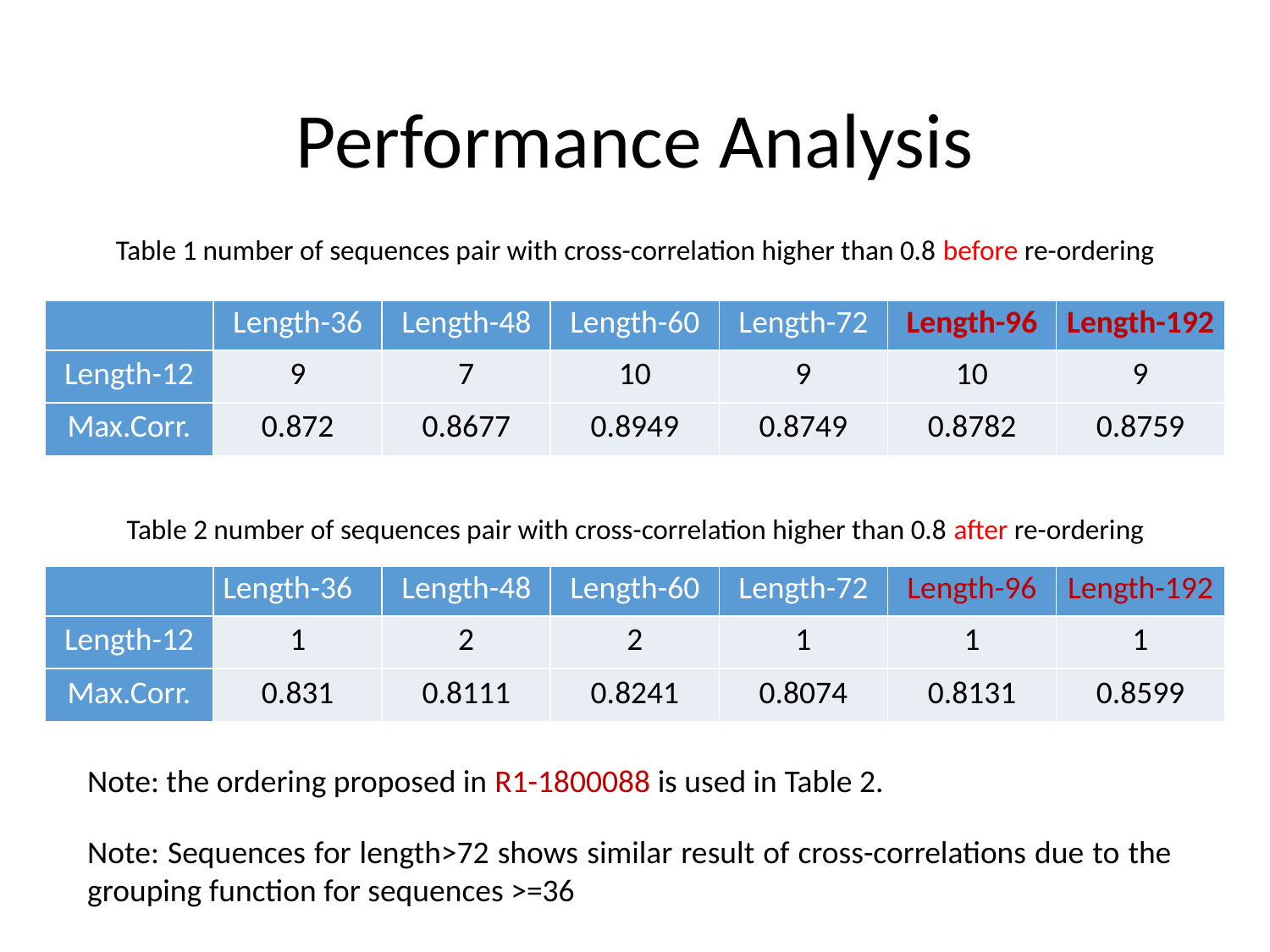

# Performance Analysis
Table 1 number of sequences pair with cross-correlation higher than 0.8 before re-ordering
|  | Length-36 | Length-48 | Length-60 | Length-72 | Length-96 | Length-192 |
| --- | --- | --- | --- | --- | --- | --- |
| Length-12 | 9 | 7 | 10 | 9 | 10 | 9 |
| Max.Corr. | 0.872 | 0.8677 | 0.8949 | 0.8749 | 0.8782 | 0.8759 |
Table 2 number of sequences pair with cross-correlation higher than 0.8 after re-ordering
|  | Length-36 | Length-48 | Length-60 | Length-72 | Length-96 | Length-192 |
| --- | --- | --- | --- | --- | --- | --- |
| Length-12 | 1 | 2 | 2 | 1 | 1 | 1 |
| Max.Corr. | 0.831 | 0.8111 | 0.8241 | 0.8074 | 0.8131 | 0.8599 |
Note: the ordering proposed in R1-1800088 is used in Table 2.
Note: Sequences for length>72 shows similar result of cross-correlations due to the grouping function for sequences >=36